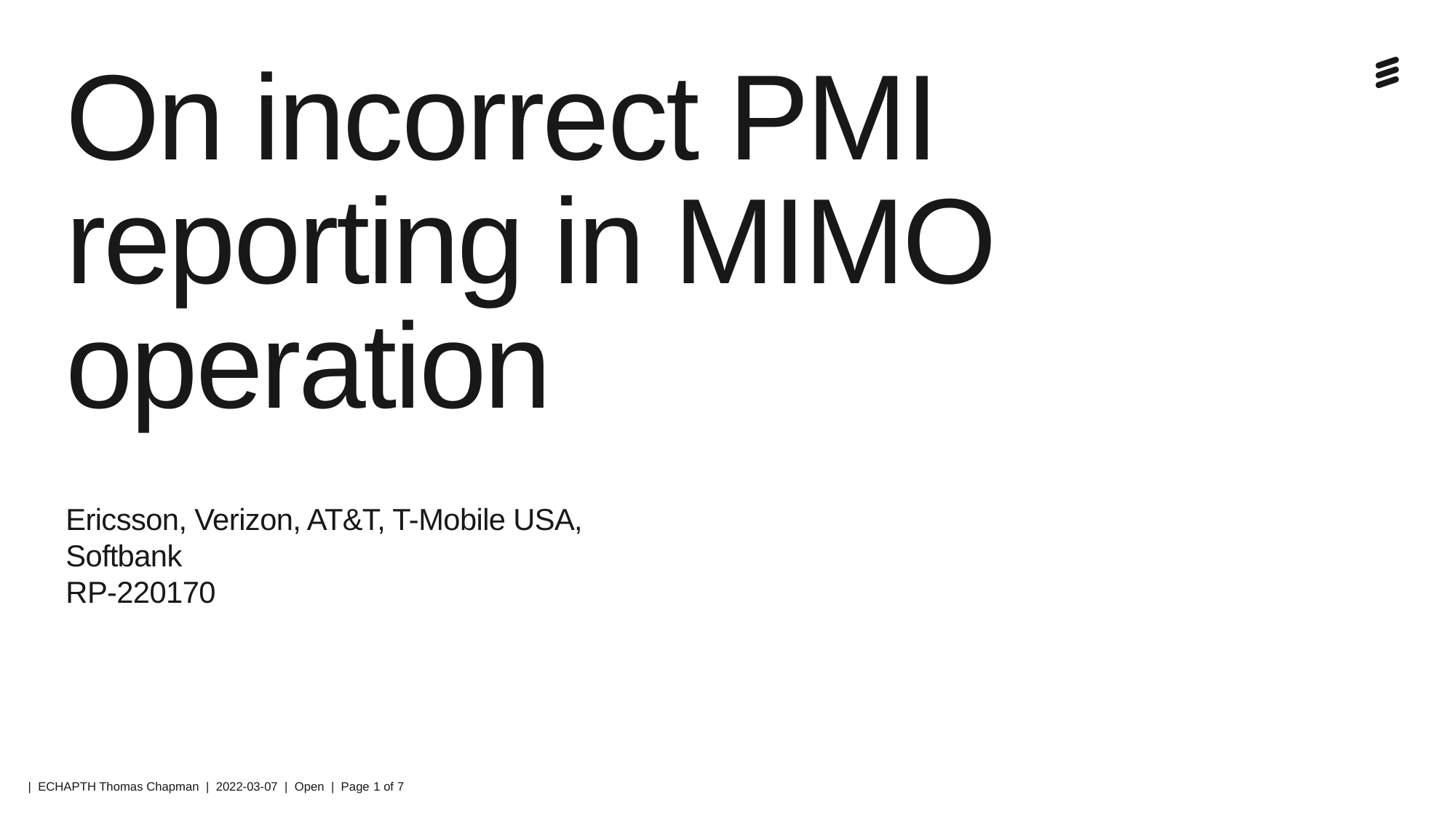

# On incorrect PMI reporting in MIMO operation
Ericsson, Verizon, AT&T, T-Mobile USA, Softbank
RP-220170